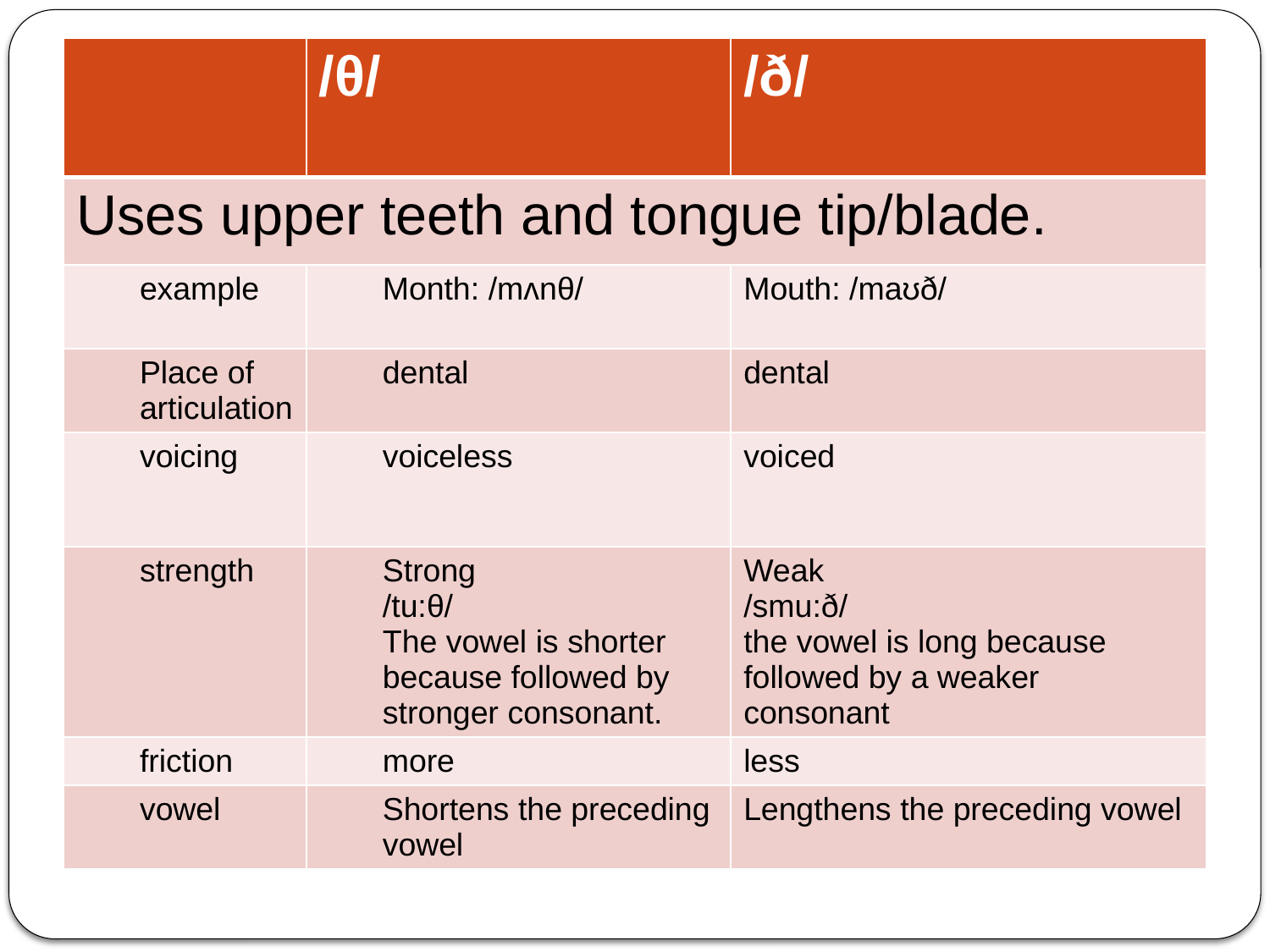

|  | /θ/ | /ð/ |
| --- | --- | --- |
| Uses upper teeth and tongue tip/blade. |  |  |
| example | Month: /mʌnθ/ | Mouth: /maʊð/ |
| Place of articulation | dental | dental |
| voicing | voiceless | voiced |
| strength | Strong /tu:θ/ The vowel is shorter because followed by stronger consonant. | Weak /smu:ð/ the vowel is long because followed by a weaker consonant |
| friction | more | less |
| vowel | Shortens the preceding vowel | Lengthens the preceding vowel |
#